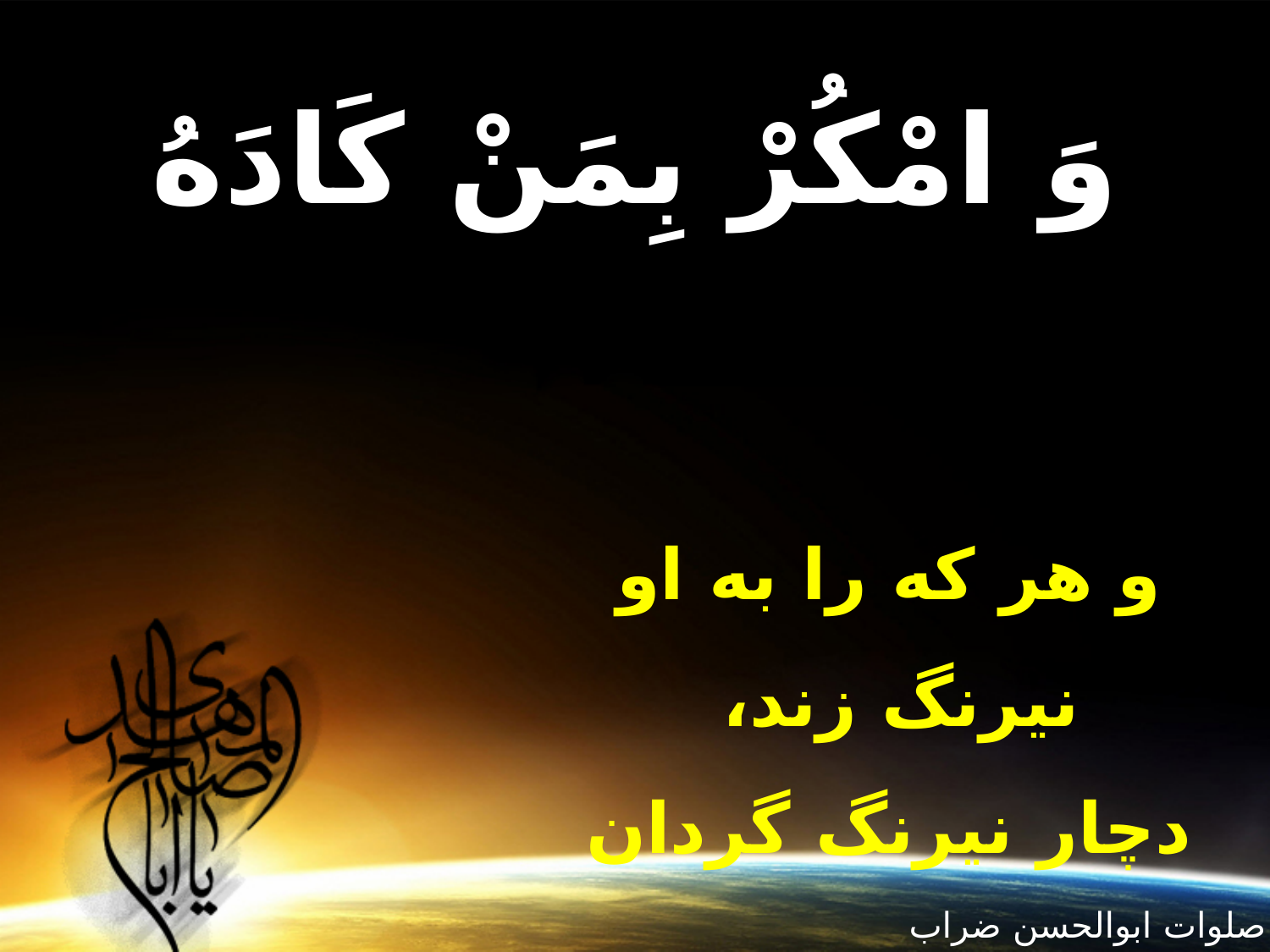

وَ امْكُرْ بِمَنْ كَادَهُ‏
و هر كه را به او نيرنگ زند،
دچار نيرنگ گردان